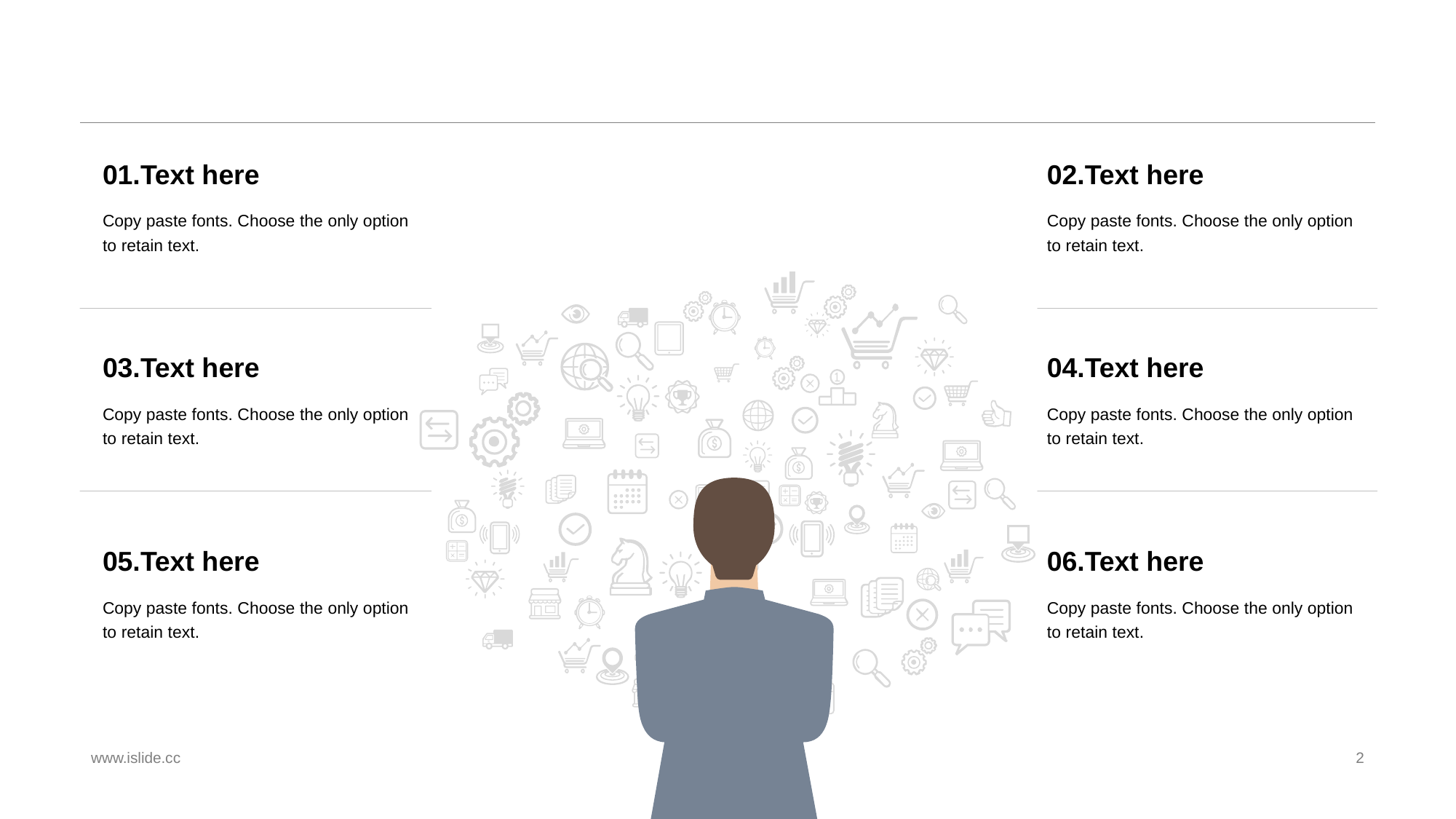

#
01.Text here
02.Text here
Copy paste fonts. Choose the only option to retain text.
Copy paste fonts. Choose the only option to retain text.

03.Text here
04.Text here

Copy paste fonts. Choose the only option to retain text.
Copy paste fonts. Choose the only option to retain text.

05.Text here
06.Text here

Copy paste fonts. Choose the only option to retain text.
Copy paste fonts. Choose the only option to retain text.

www.islide.cc
2